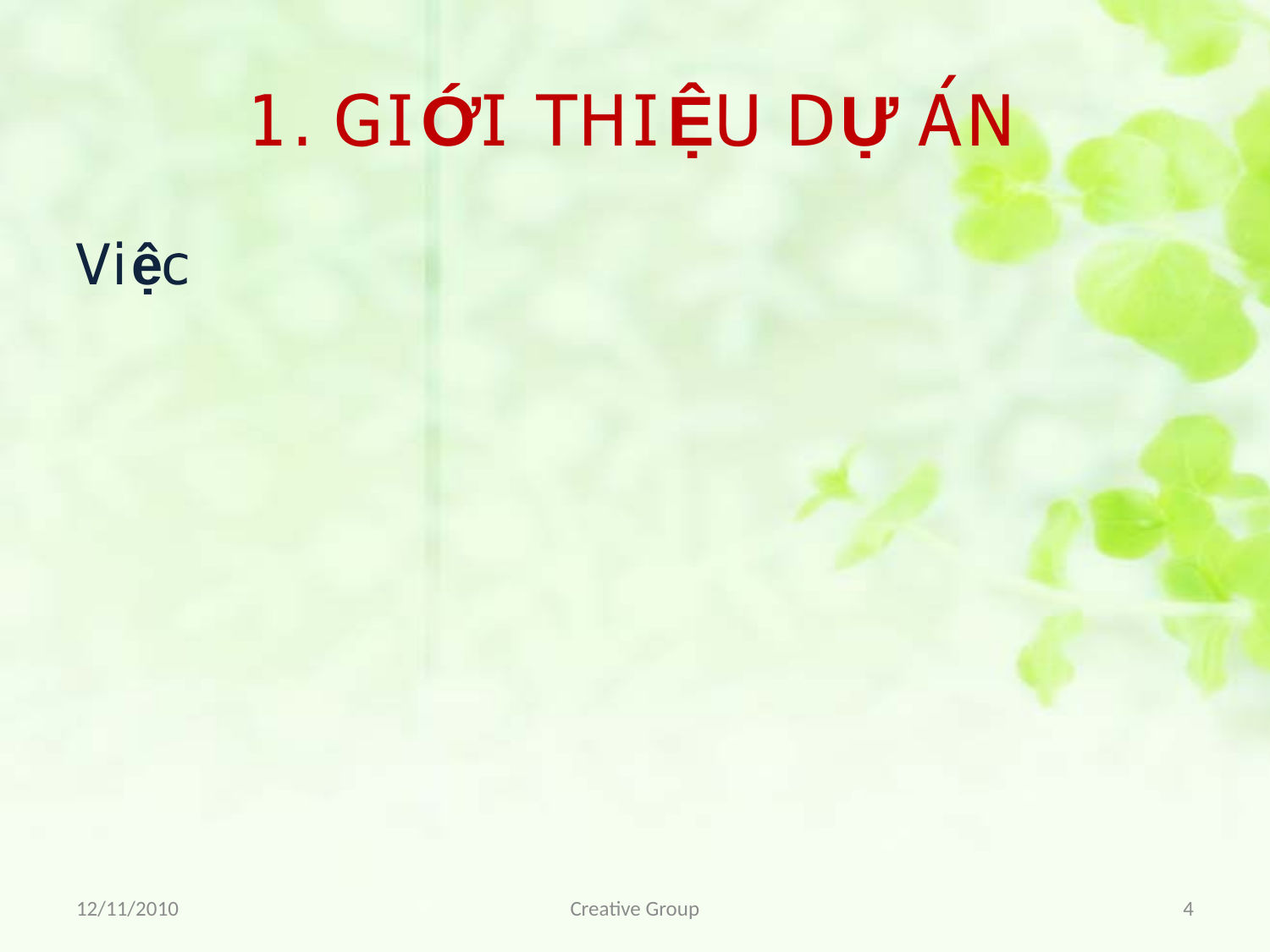

# 1. GIỚI THIỆU DỰ ÁN
Việc
12/11/2010
Creative Group
4